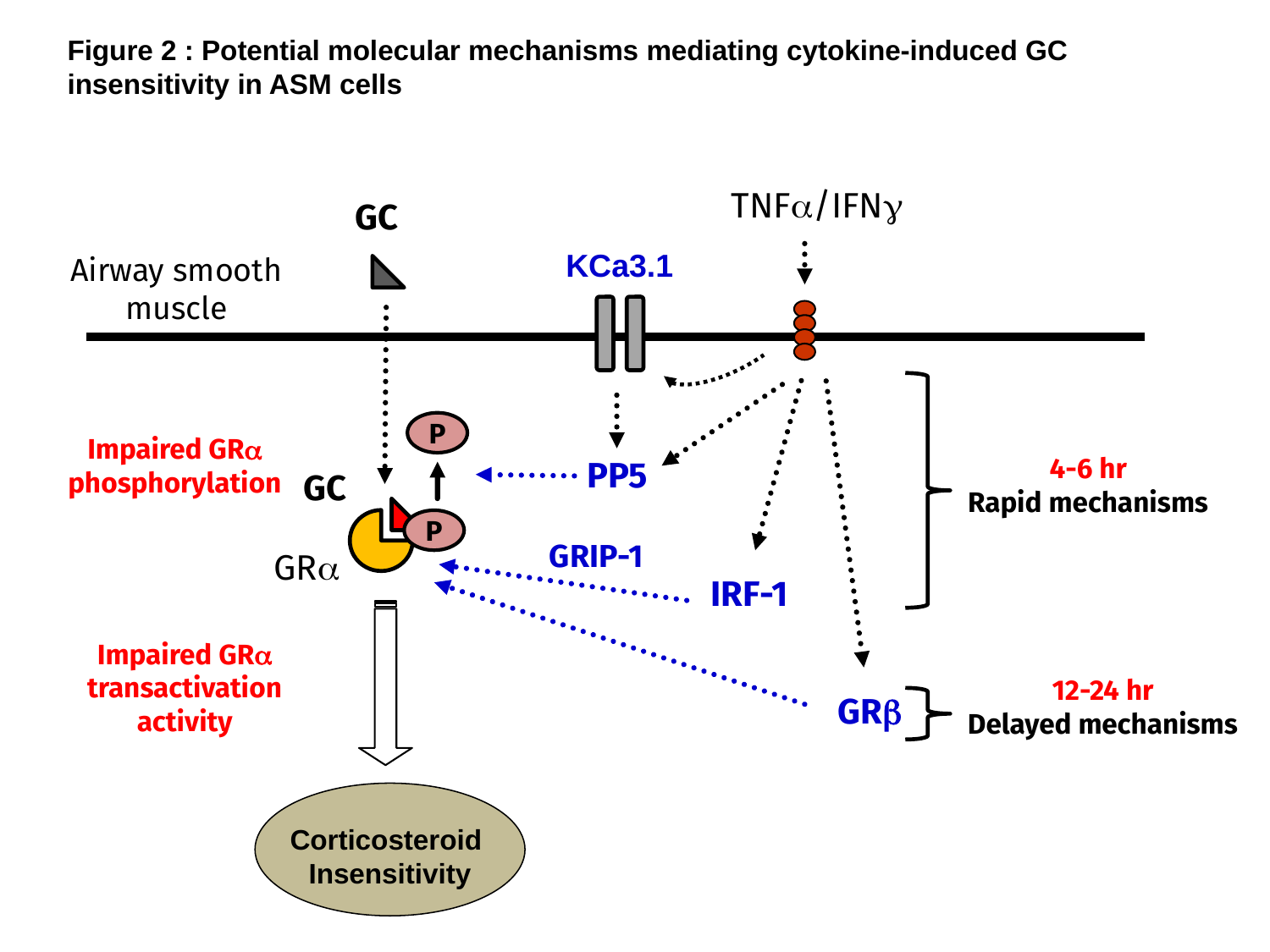

Figure 2 : Potential molecular mechanisms mediating cytokine-induced GC insensitivity in ASM cells
TNFα/IFNγ

GC
KCa3.1

Airway smooth muscle

IRF-1
GRIP-1

GRβ

P
PP5

Impaired GRα phosphorylation
4-6 hr
Rapid mechanisms
GC

P
GRα
Impaired GRα transactivation activity

12-24 hr
Delayed mechanisms

Corticosteroid
Insensitivity